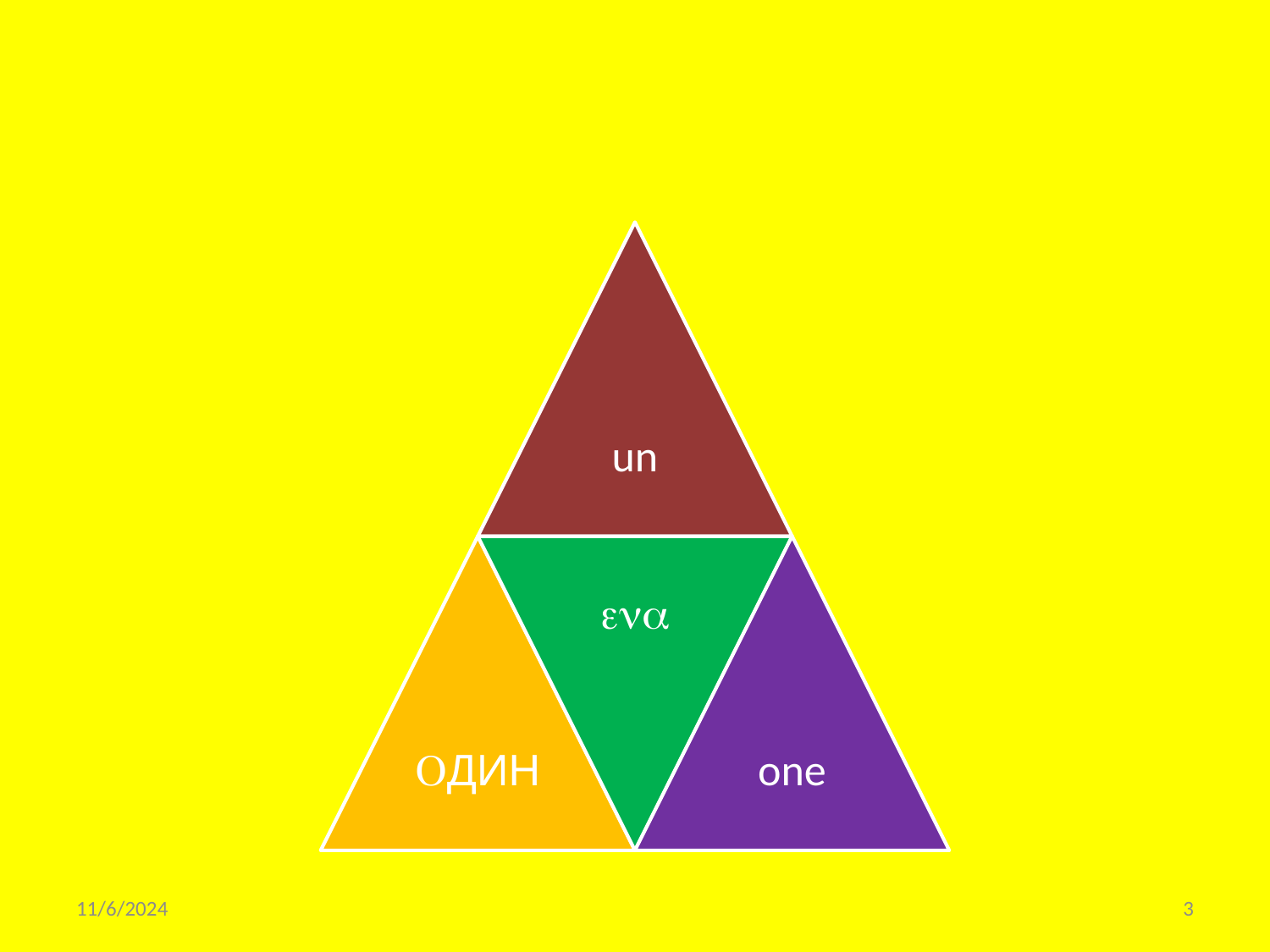

#
un
ΟДИН
ενα
one
11/6/2024
3